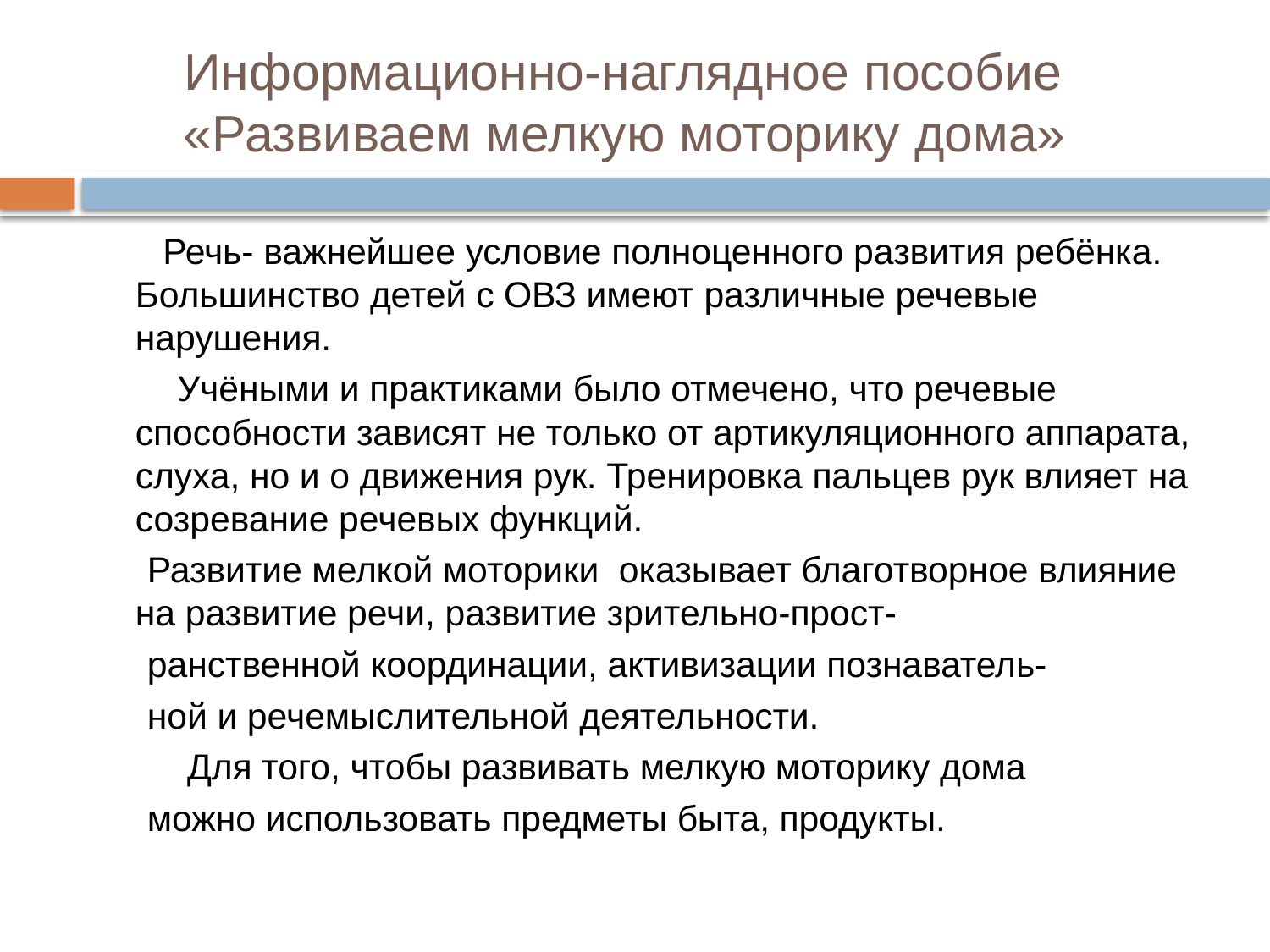

# Информационно-наглядное пособие «Развиваем мелкую моторику дома»
       Речь- важнейшее условие полноценного развития ребёнка. Большинство детей с ОВЗ имеют различные речевые нарушения.
        Учёными и практиками было отмечено, что речевые способности зависят не только от артикуляционного аппарата, слуха, но и о движения рук. Тренировка пальцев рук влияет на созревание речевых функций.
     Развитие мелкой моторики  оказывает благотворное влияние на развитие речи, развитие зрительно-прост-
     ранственной координации, активизации познаватель-
     ной и речемыслительной деятельности.
         Для того, чтобы развивать мелкую моторику дома
     можно использовать предметы быта, продукты.